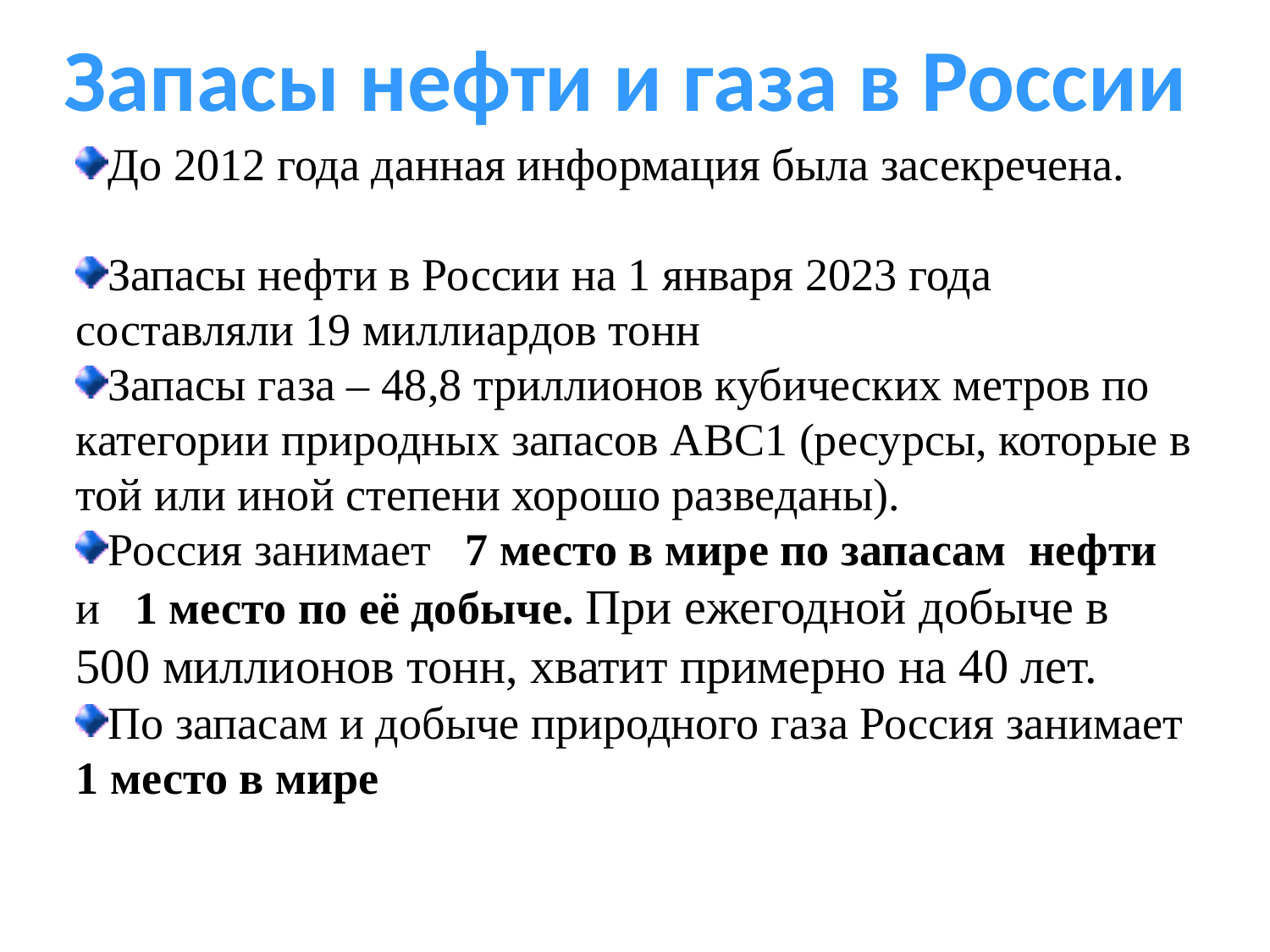

Запасы нефти и газа в России
До 2012 года данная информация была засекречена.

Запасы нефти в России на 1 января 2023 года составляли 19 миллиардов тонн
Запасы газа – 48,8 триллионов кубических метров по категории природных запасов ABC1 (ресурсы, которые в той или иной степени хорошо разведаны).
Россия занимает   7 место в мире по запасам  нефти   и   1 место по её добыче. При ежегодной добыче в 500 миллионов тонн, хватит примерно на 40 лет.
По запасам и добыче природного газа Россия занимает 1 место в мире